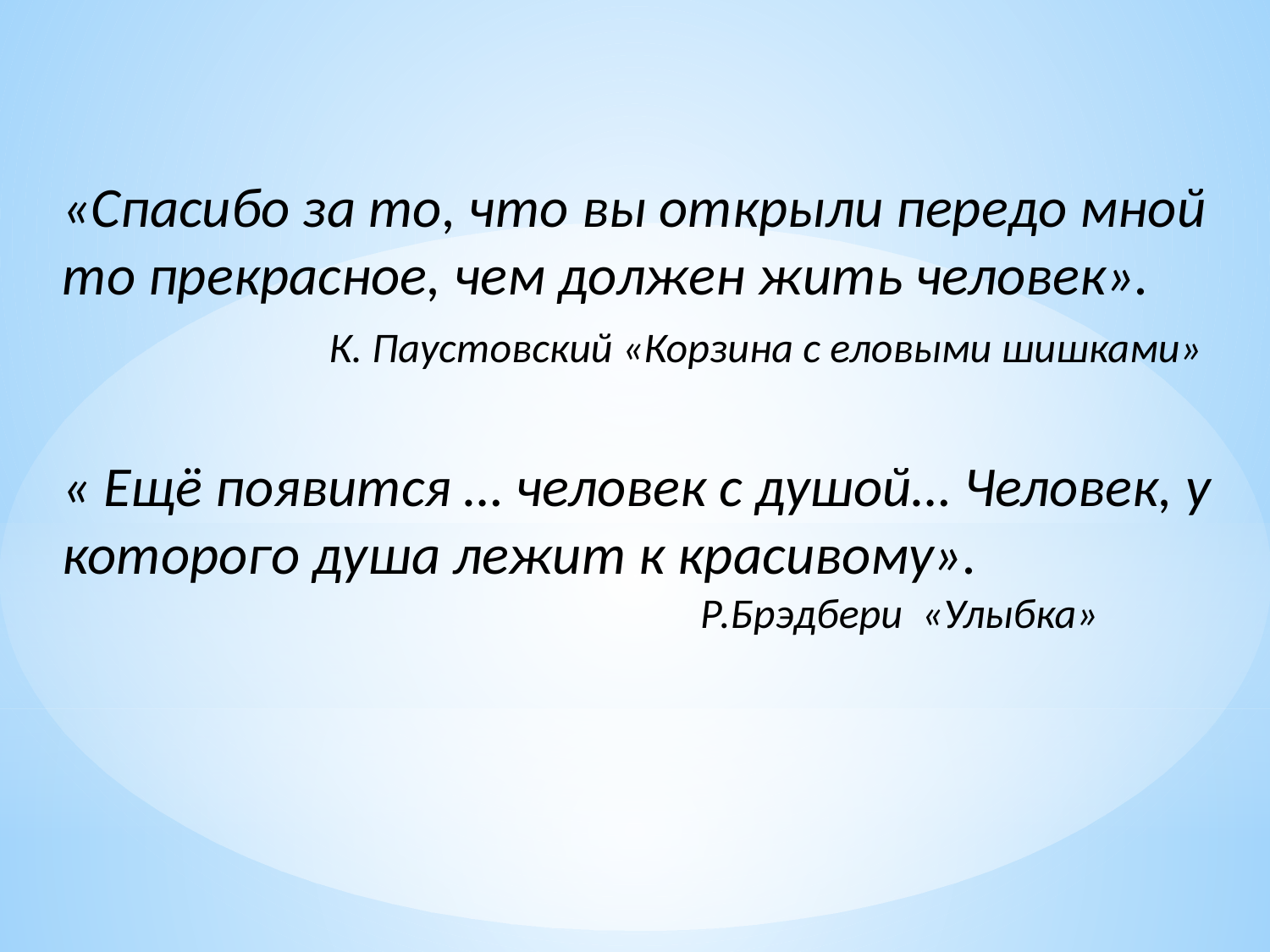

«Спасибо за то, что вы открыли передо мной то прекрасное, чем должен жить человек».
                     К. Паустовский «Корзина с еловыми шишками»

« Ещё появится … человек с душой… Человек, у которого душа лежит к красивому».
                                                                   Р.Брэдбери  «Улыбка»